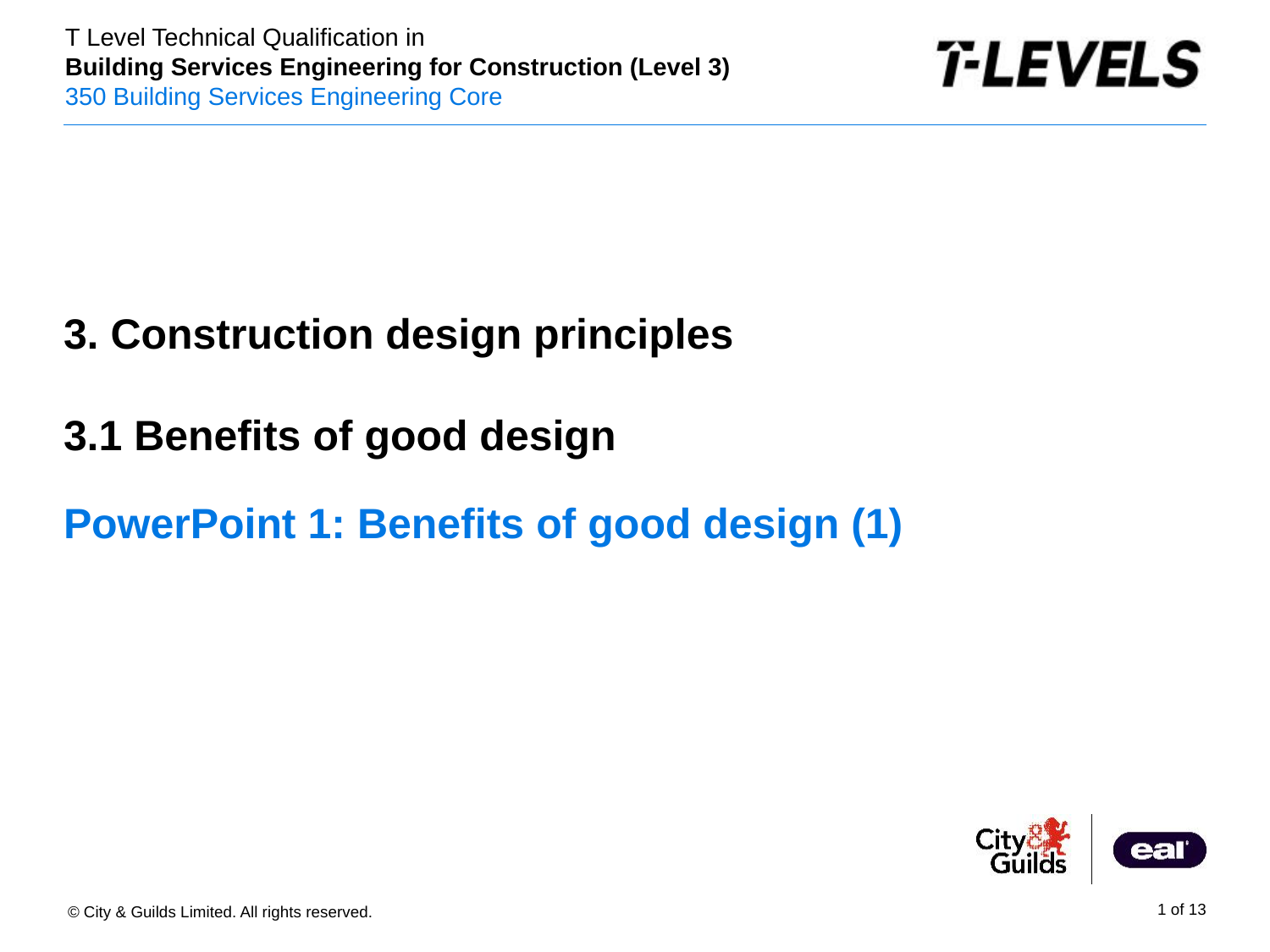

PowerPoint presentation
3. Construction design principles

3.1 Benefits of good design
# PowerPoint 1: Benefits of good design (1)